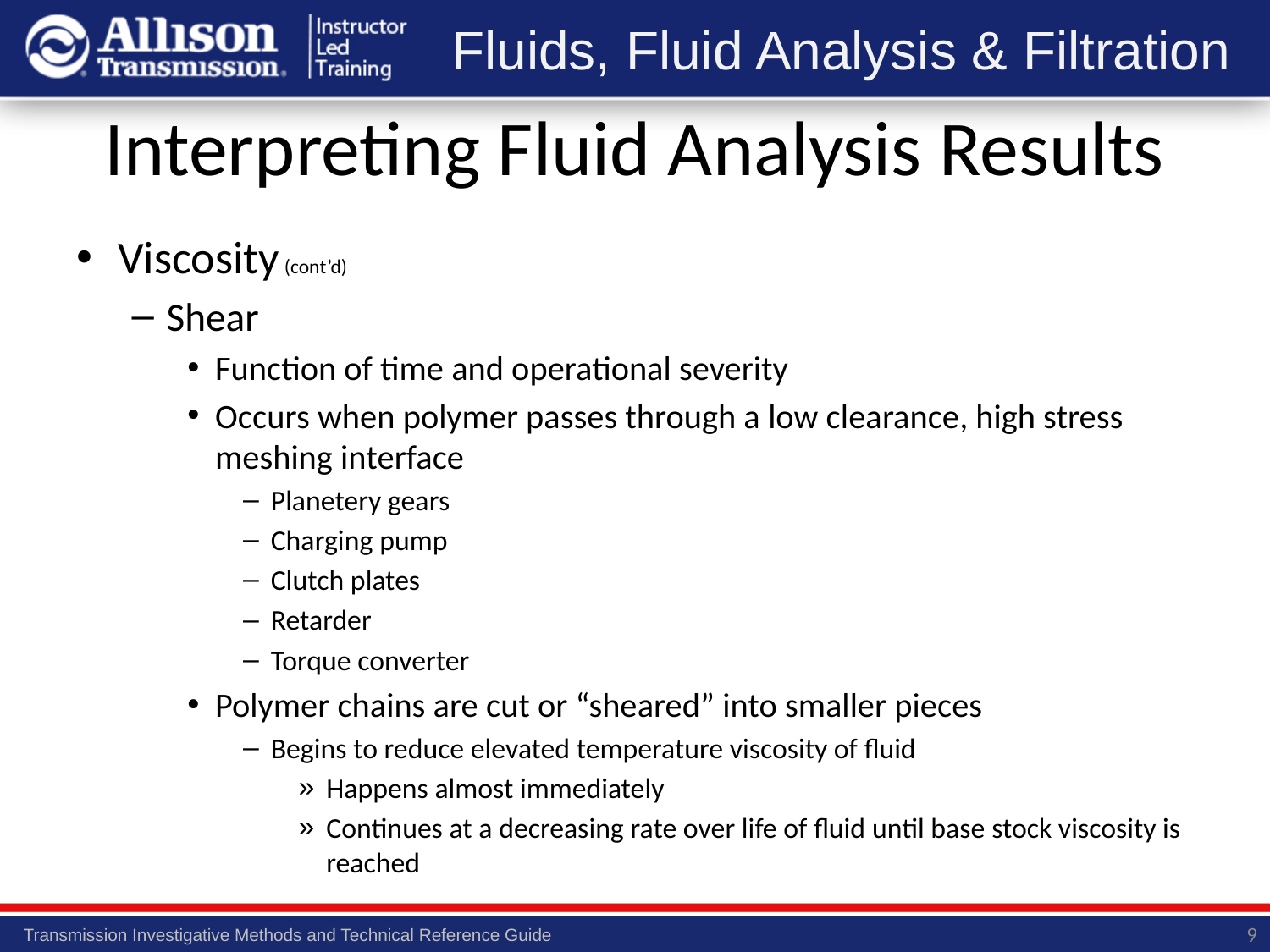

# Interpreting Fluid Analysis Results
Viscosity (cont’d)
Shear
Function of time and operational severity
Occurs when polymer passes through a low clearance, high stress meshing interface
Planetery gears
Charging pump
Clutch plates
Retarder
Torque converter
Polymer chains are cut or “sheared” into smaller pieces
Begins to reduce elevated temperature viscosity of fluid
Happens almost immediately
Continues at a decreasing rate over life of fluid until base stock viscosity is reached

9